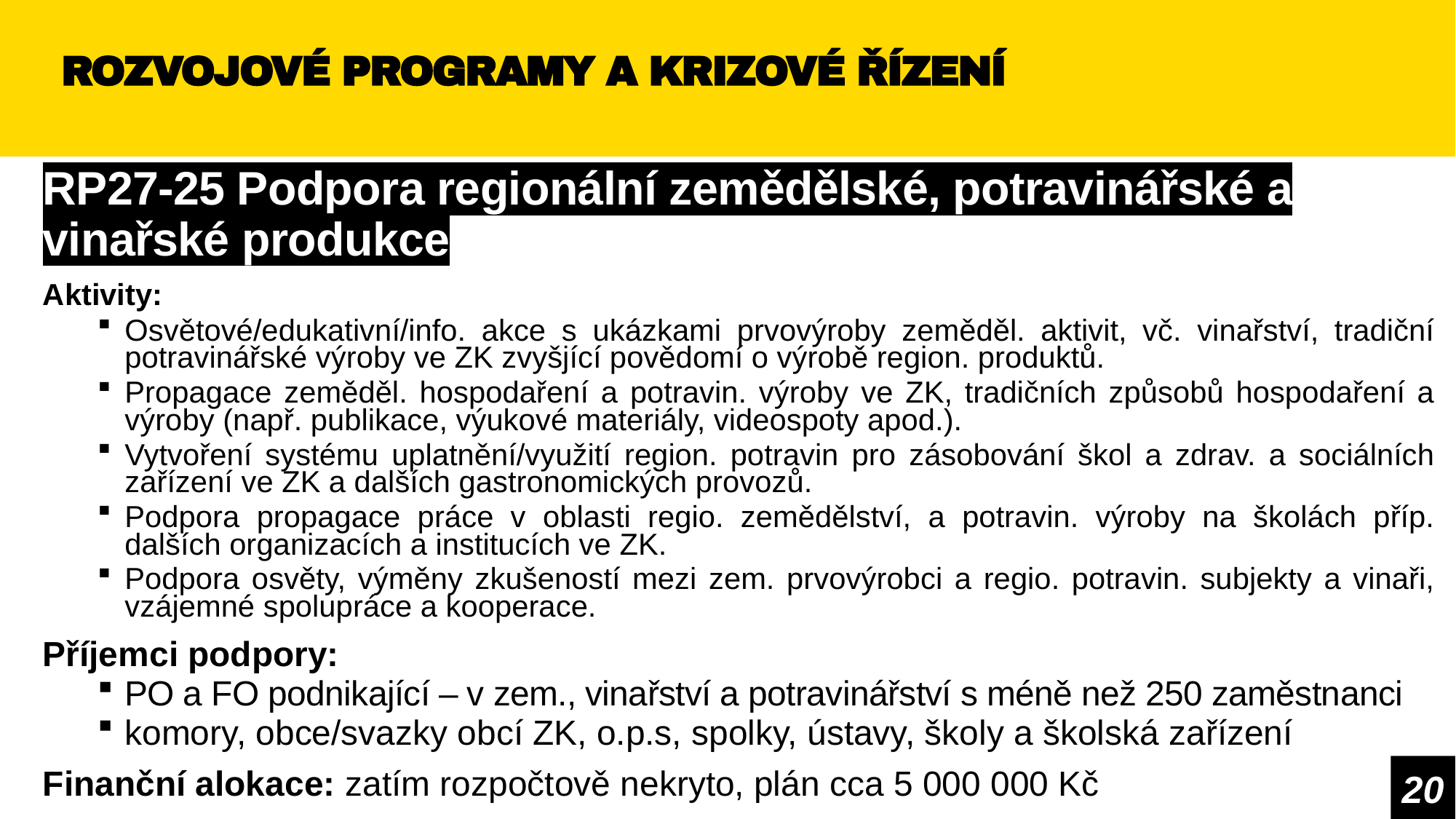

# ROZVOJOVÉ PROGRAMY A KRIZOVÉ ŘÍZENÍ
RP27-25 Podpora regionální zemědělské, potravinářské a vinařské produkce
Aktivity:
Osvětové/edukativní/info. akce s ukázkami prvovýroby zeměděl. aktivit, vč. vinařství, tradiční potravinářské výroby ve ZK zvyšjící povědomí o výrobě region. produktů.
Propagace zeměděl. hospodaření a potravin. výroby ve ZK, tradičních způsobů hospodaření a výroby (např. publikace, výukové materiály, videospoty apod.).
Vytvoření systému uplatnění/využití region. potravin pro zásobování škol a zdrav. a sociálních zařízení ve ZK a dalších gastronomických provozů.
Podpora propagace práce v oblasti regio. zemědělství, a potravin. výroby na školách příp. dalších organizacích a institucích ve ZK.
Podpora osvěty, výměny zkušeností mezi zem. prvovýrobci a regio. potravin. subjekty a vinaři, vzájemné spolupráce a kooperace.
Příjemci podpory:
PO a FO podnikající – v zem., vinařství a potravinářství s méně než 250 zaměstnanci
komory, obce/svazky obcí ZK, o.p.s, spolky, ústavy, školy a školská zařízení
Finanční alokace: zatím rozpočtově nekryto, plán cca 5 000 000 Kč
20